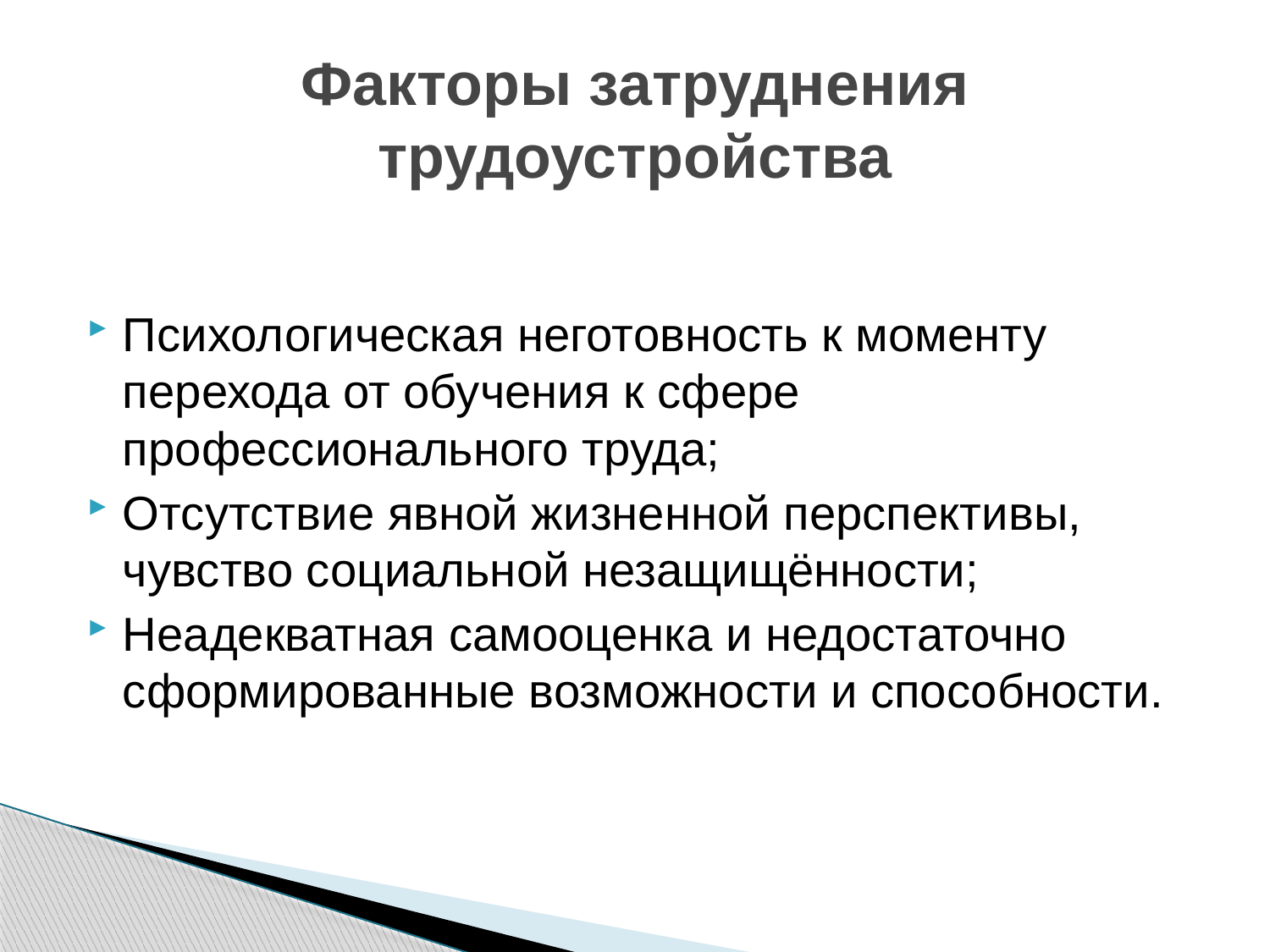

# Факторы затруднения трудоустройства
Психологическая неготовность к моменту перехода от обучения к сфере профессионального труда;
Отсутствие явной жизненной перспективы, чувство социальной незащищённости;
Неадекватная самооценка и недостаточно сформированные возможности и способности.